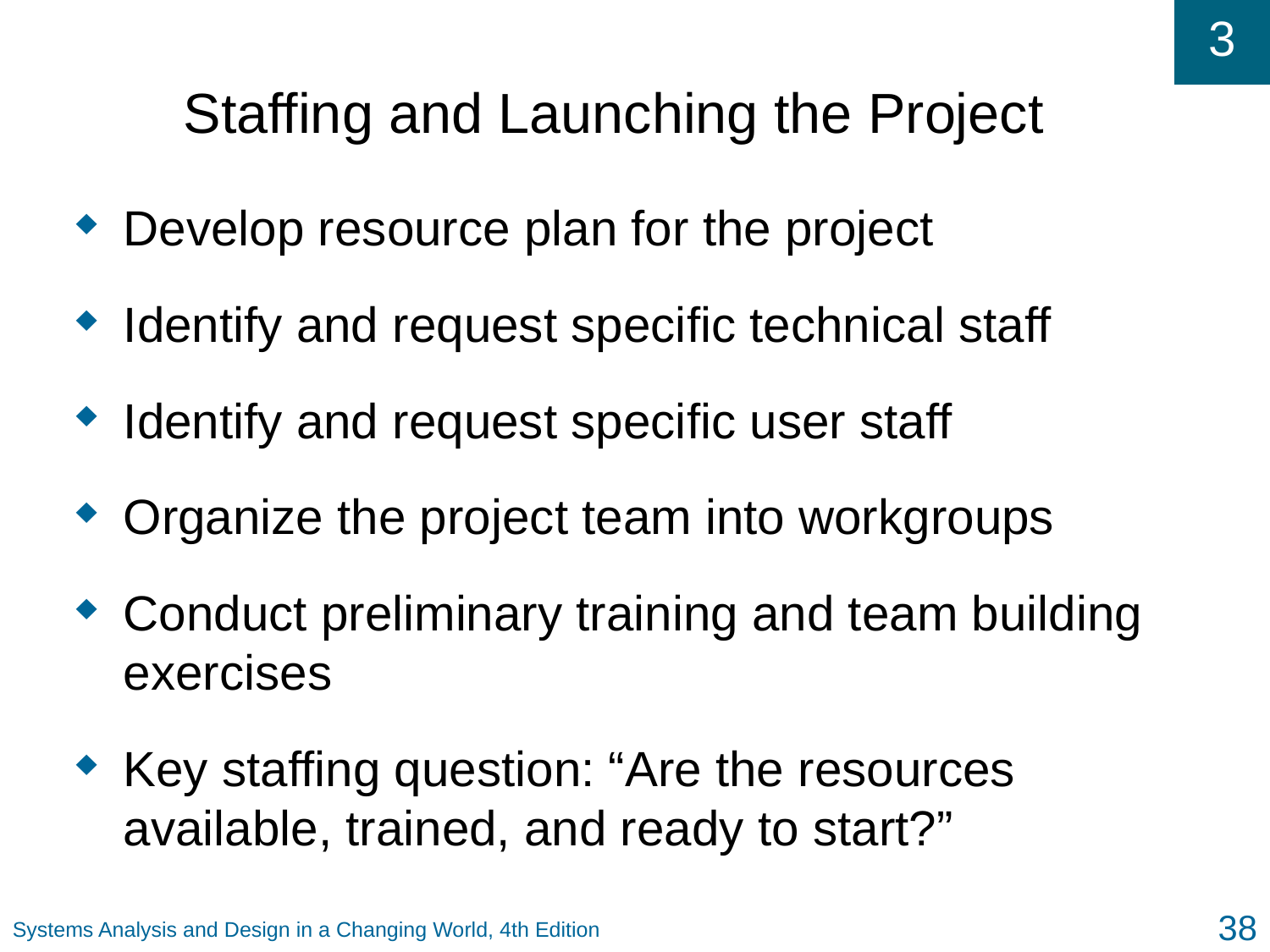

# Staffing and Launching the Project
Develop resource plan for the project
Identify and request specific technical staff
Identify and request specific user staff
Organize the project team into workgroups
Conduct preliminary training and team building exercises
Key staffing question: “Are the resources available, trained, and ready to start?”
38
Systems Analysis and Design in a Changing World, 4th Edition